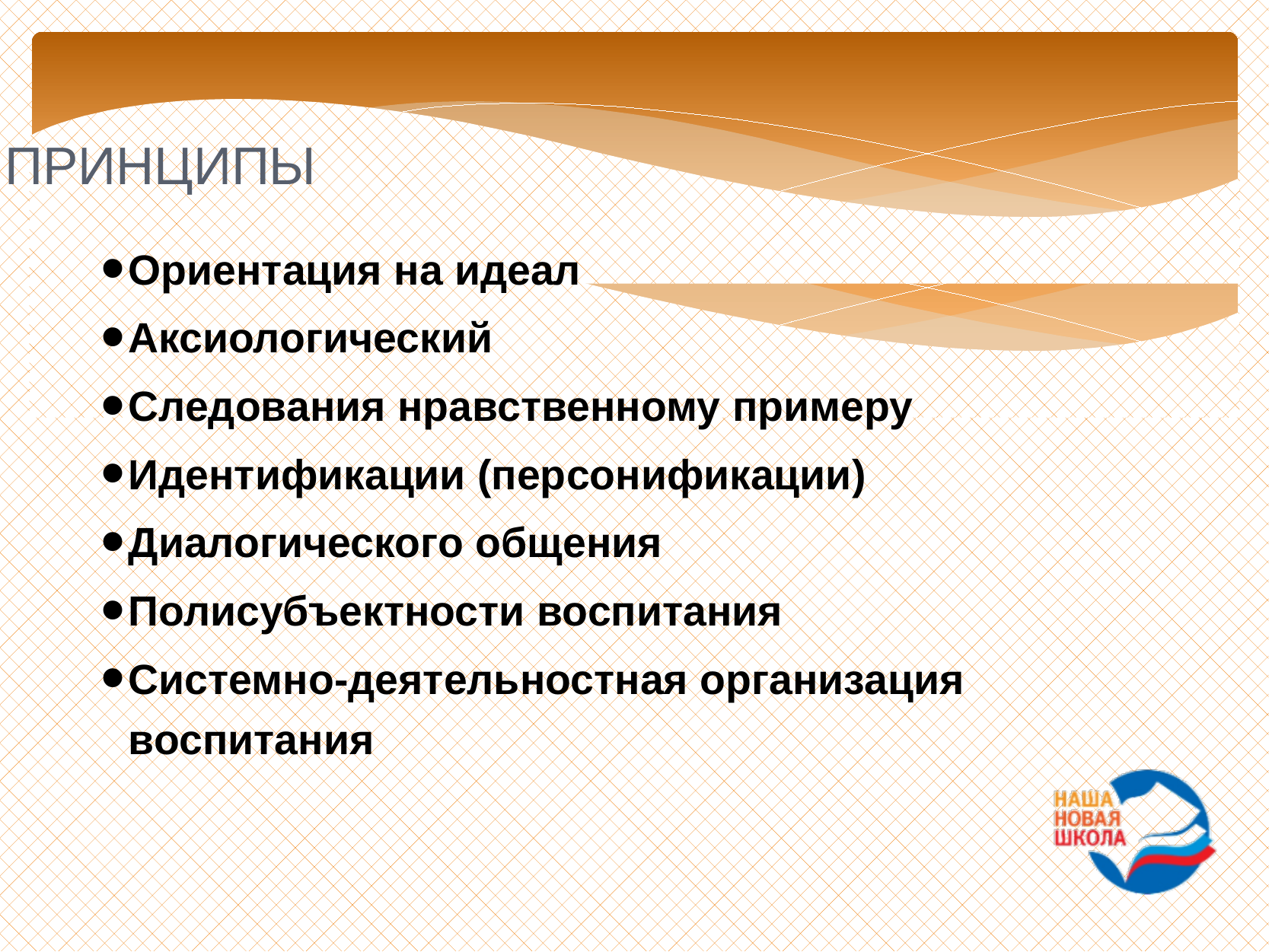

ПРИНЦИПЫ
Ориентация на идеал
Аксиологический
Следования нравственному примеру
Идентификации (персонификации)
Диалогического общения
Полисубъектности воспитания
Системно-деятельностная организация воспитания